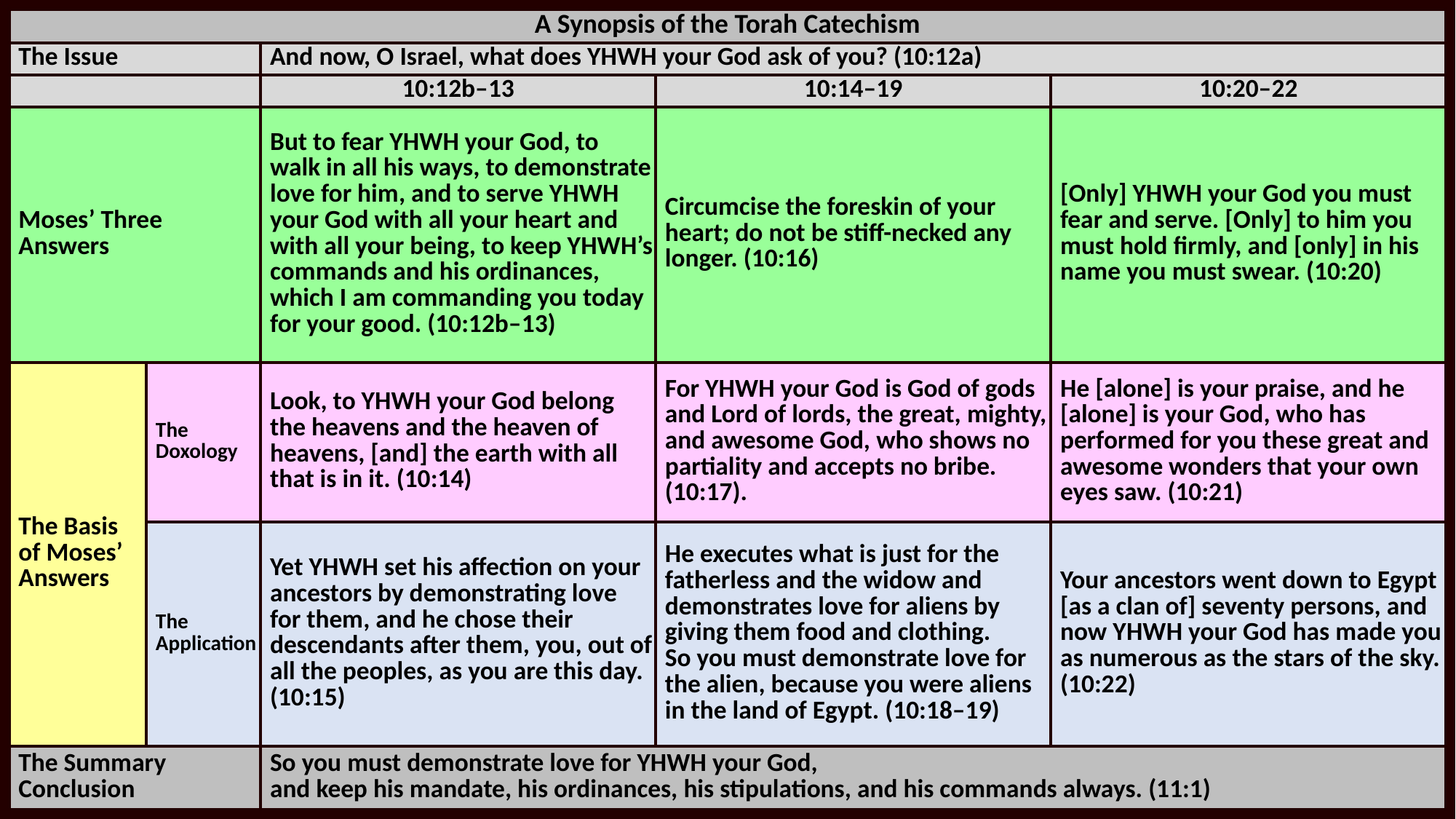

| A Synopsis of the Torah Catechism |  |  |  |  |
| --- | --- | --- | --- | --- |
| The Issue |  | And now, O Israel, what does YHWH your God ask of you? (10:12a) |  |  |
|  |  | 10:12b–13 | 10:14–19 | 10:20–22 |
| Moses’ Three Answers |  | But to fear YHWH your God, to walk in all his ways, to demonstrate love for him, and to serve YHWH your God with all your heart and with all your being, to keep YHWH’s commands and his ordinances, which I am commanding you today for your good. (10:12b–13) | Circumcise the foreskin of your heart; do not be stiff-necked any longer. (10:16) | [Only] YHWH your God you must fear and serve. [Only] to him you must hold firmly, and [only] in his name you must swear. (10:20) |
| The Basis of Moses’ Answers | The Doxology | Look, to YHWH your God belong the heavens and the heaven of heavens, [and] the earth with all that is in it. (10:14) | For YHWH your God is God of gods and Lord of lords, the great, mighty, and awesome God, who shows no partiality and accepts no bribe. (10:17). | He [alone] is your praise, and he [alone] is your God, who has performed for you these great and awesome wonders that your own eyes saw. (10:21) |
|  | The Application | Yet YHWH set his affection on your ancestors by demonstrating love for them, and he chose their descendants after them, you, out of all the peoples, as you are this day. (10:15) | He executes what is just for the fatherless and the widow and demonstrates love for aliens by giving them food and clothing. So you must demonstrate love for the alien, because you were aliens in the land of Egypt. (10:18–19) | Your ancestors went down to Egypt [as a clan of] seventy persons, and now YHWH your God has made you as numerous as the stars of the sky. (10:22) |
| The Summary Conclusion |  | So you must demonstrate love for YHWH your God, and keep his mandate, his ordinances, his stipulations, and his commands always. (11:1) |  |  |
#